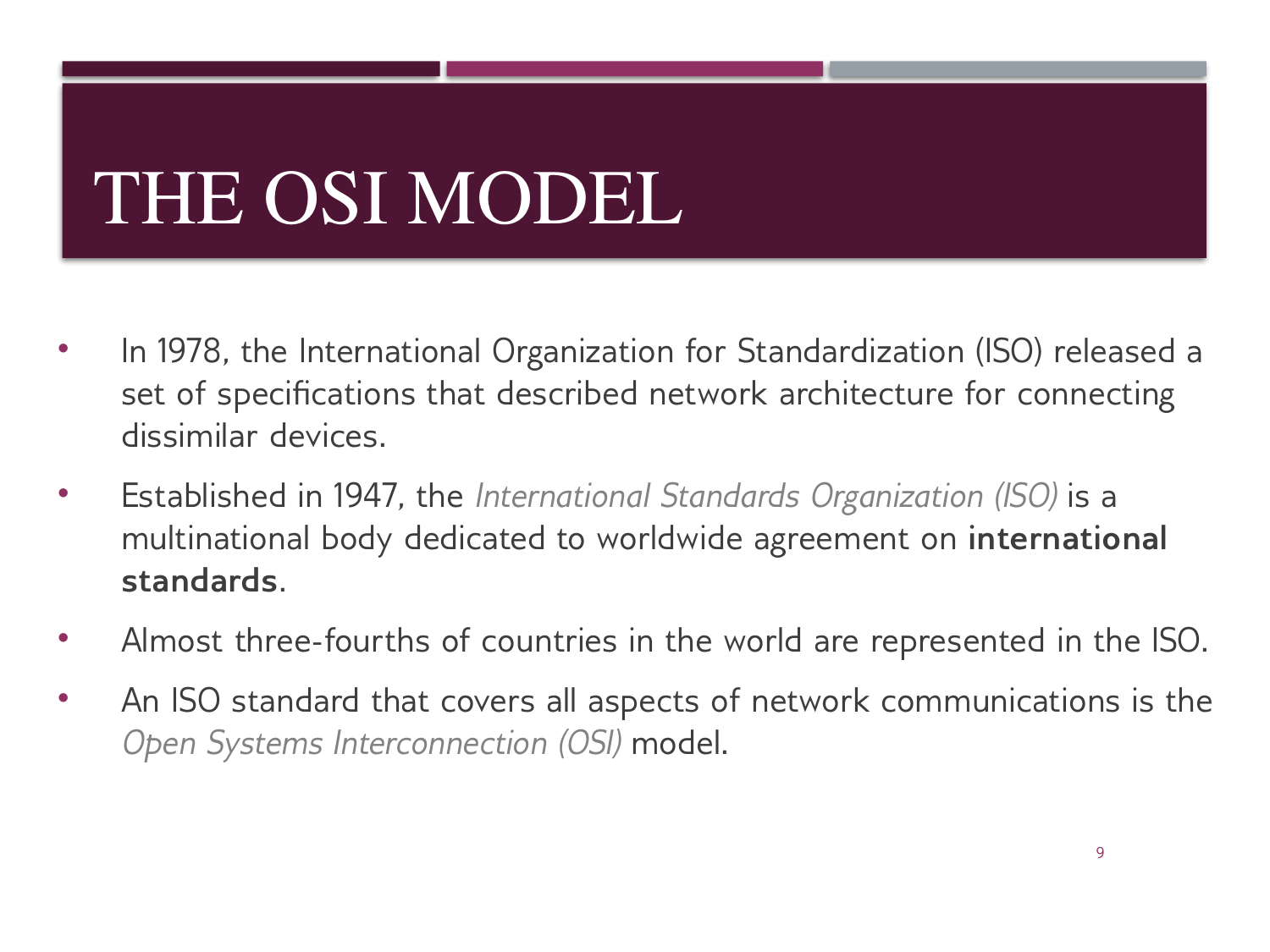

# THE OSI MODEL
In 1978, the International Organization for Standardization (ISO) released a set of specifications that described network architecture for connecting dissimilar devices.
Established in 1947, the International Standards Organization (ISO) is a multinational body dedicated to worldwide agreement on international standards.
Almost three-fourths of countries in the world are represented in the ISO.
An ISO standard that covers all aspects of network communications is the Open Systems Interconnection (OSI) model.
9